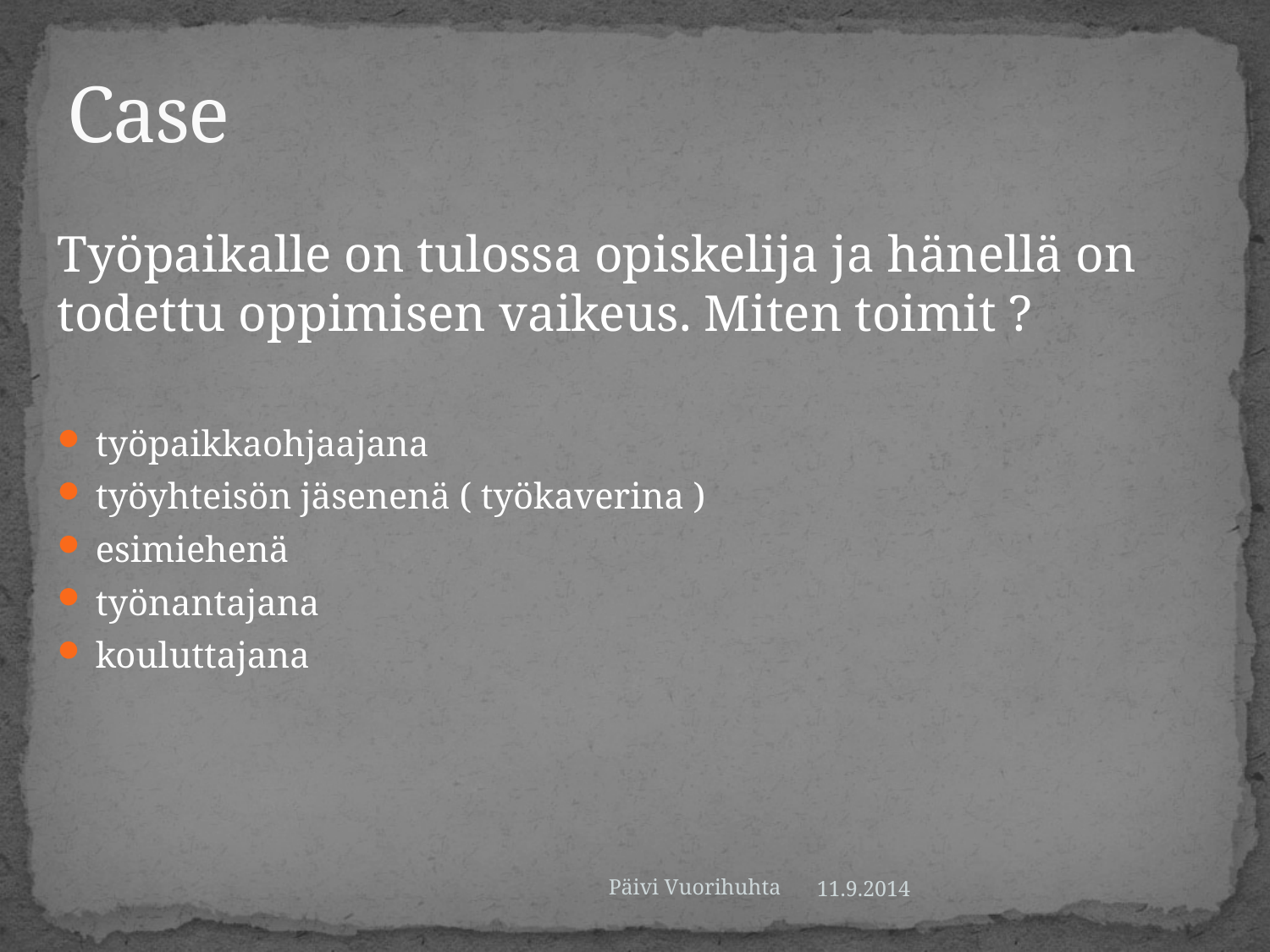

# Case
Työpaikalle on tulossa opiskelija ja hänellä on todettu oppimisen vaikeus. Miten toimit ?

työpaikkaohjaajana
työyhteisön jäsenenä ( työkaverina )
esimiehenä
työnantajana
kouluttajana

Päivi Vuorihuhta
11.9.2014